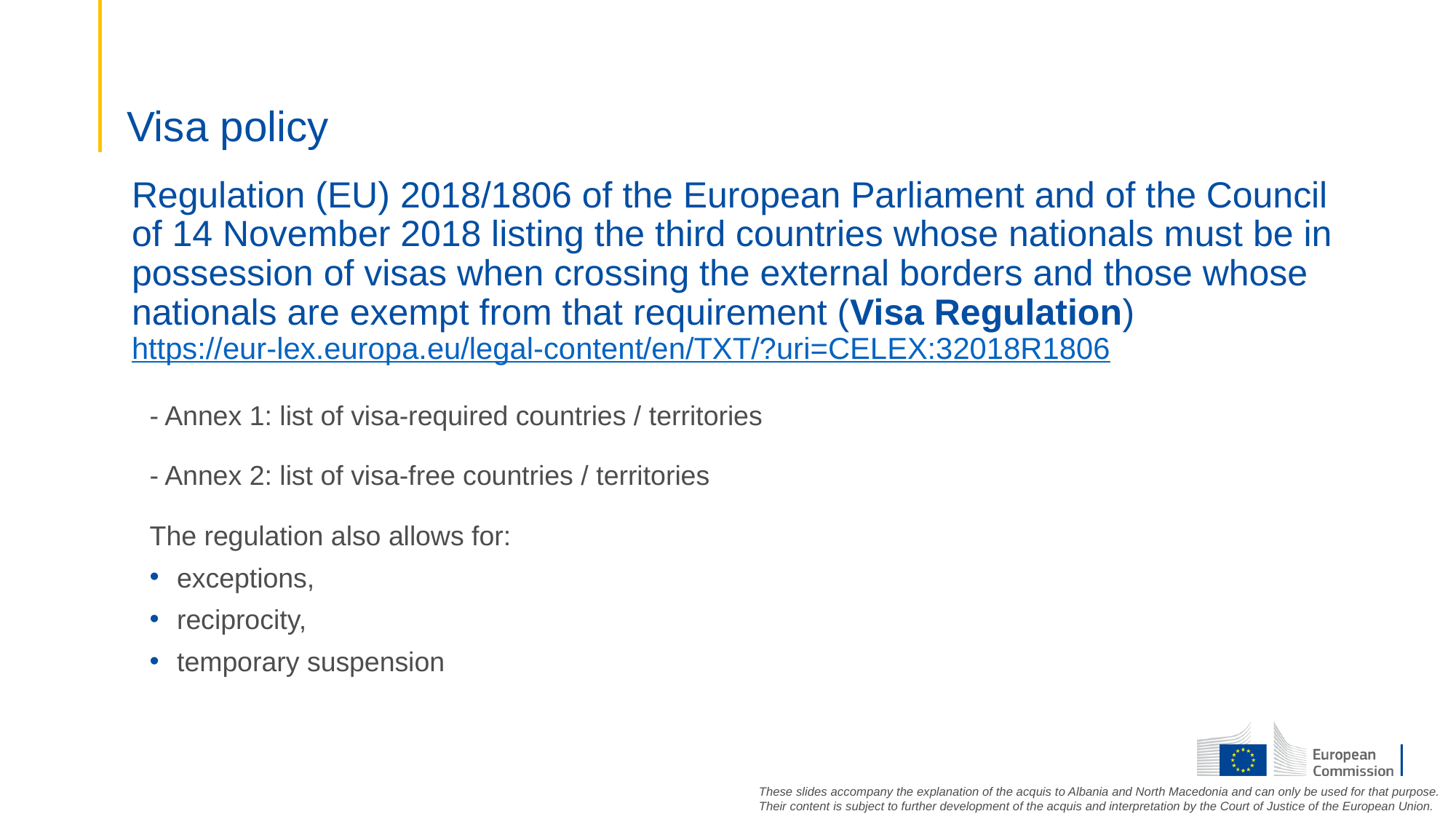

Visa policy
# Regulation (EU) 2018/1806 of the European Parliament and of the Council of 14 November 2018 listing the third countries whose nationals must be in possession of visas when crossing the external borders and those whose nationals are exempt from that requirement (Visa Regulation) https://eur-lex.europa.eu/legal-content/en/TXT/?uri=CELEX:32018R1806
- Annex 1: list of visa-required countries / territories
- Annex 2: list of visa-free countries / territories
The regulation also allows for:
exceptions,
reciprocity,
temporary suspension